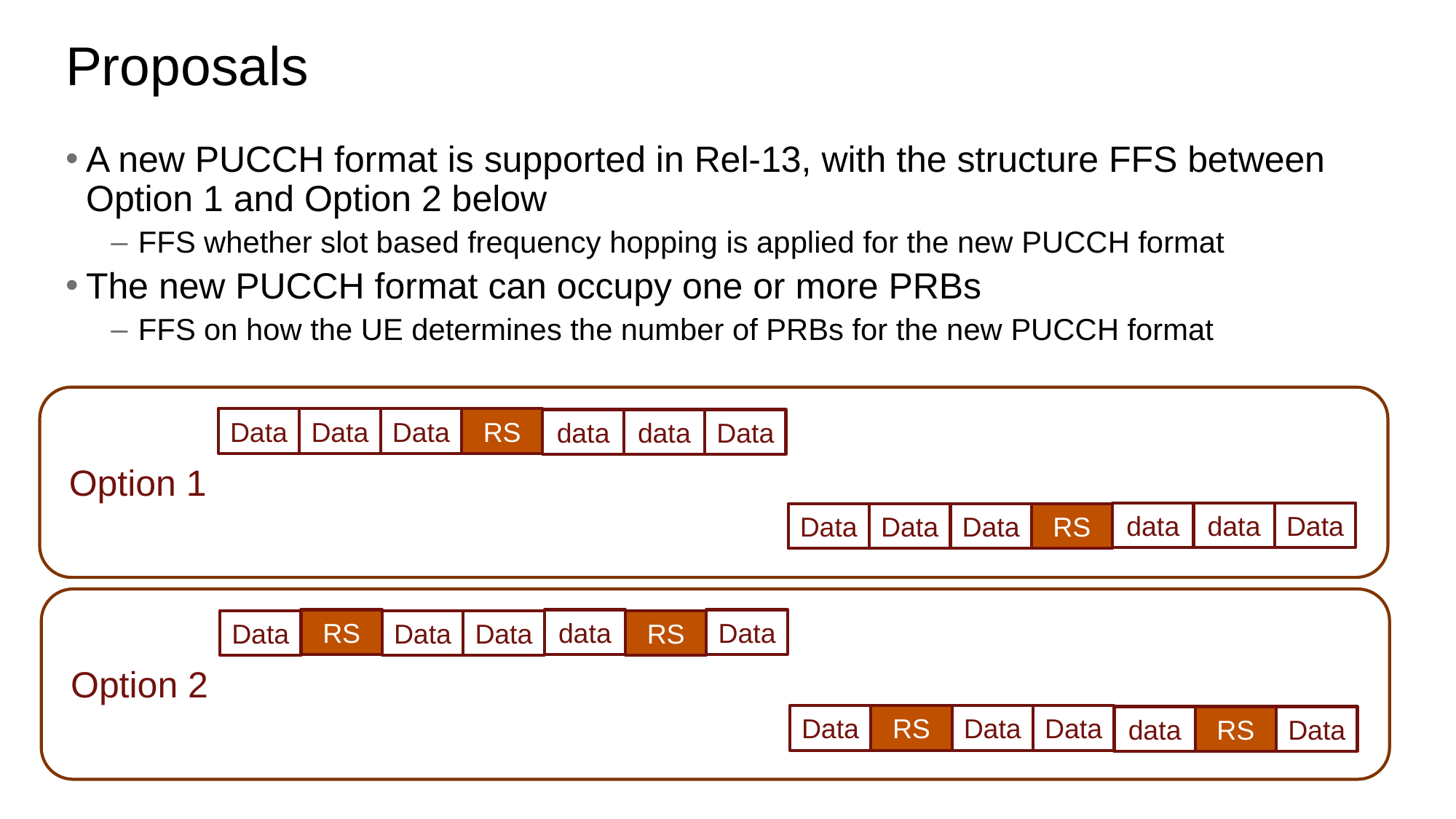

# Proposals
A new PUCCH format is supported in Rel-13, with the structure FFS between Option 1 and Option 2 below
FFS whether slot based frequency hopping is applied for the new PUCCH format
The new PUCCH format can occupy one or more PRBs
FFS on how the UE determines the number of PRBs for the new PUCCH format

Data
Data
Data
RS
data
data
Data
Option 1
data
data
Data
Data
Data
Data
RS

RS
data
Data
Data
Data
RS
Data
Option 2
RS
Data
Data
Data
data
RS
Data